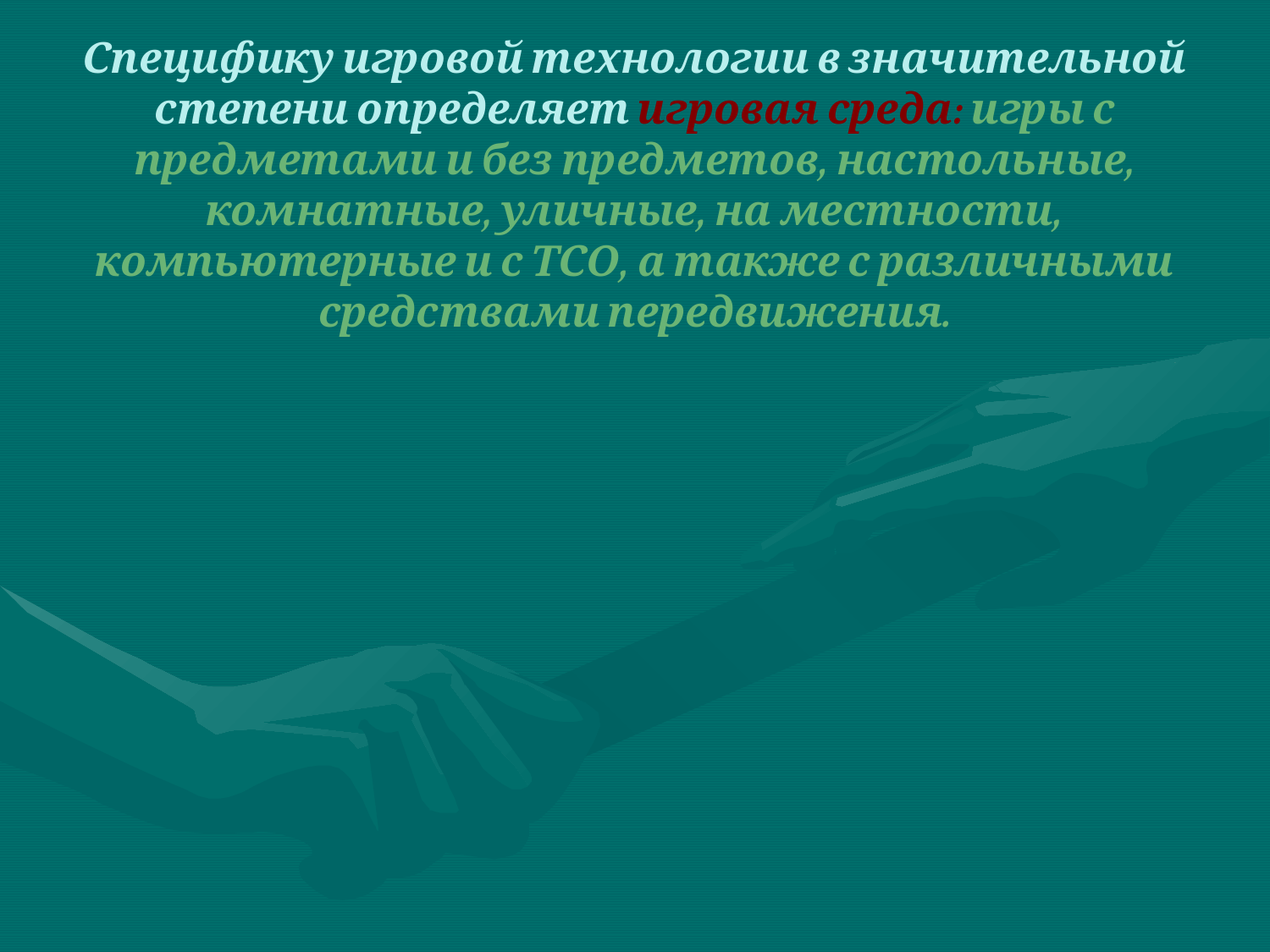

# Специфику игровой технологии в значительной степени определяет игровая среда: игры с предметами и без предметов, настольные, комнатные, уличные, на местности, компьютерные и с ТСО, а также с различными средствами передвижения.